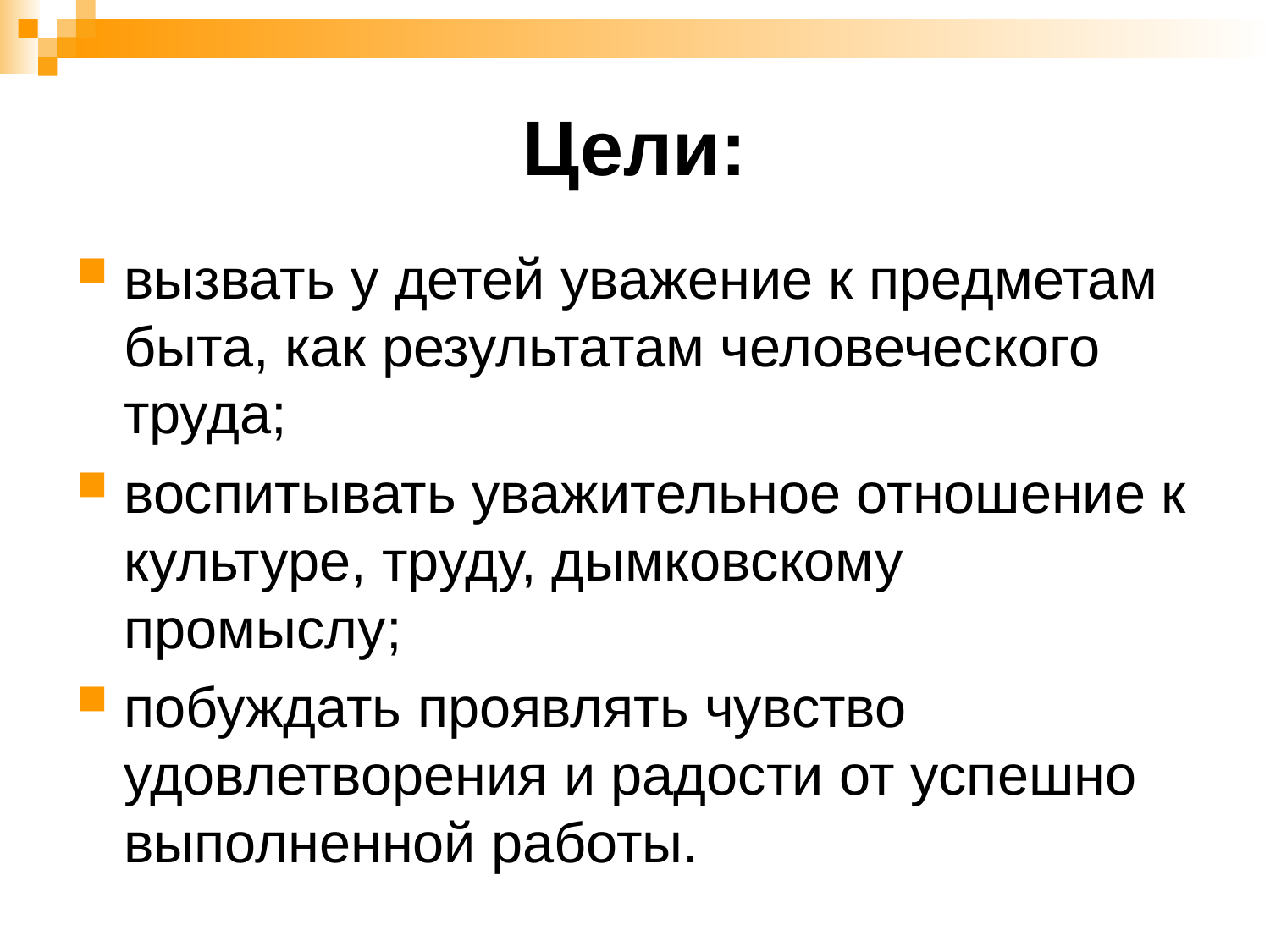

# Цели:
вызвать у детей уважение к предметам быта, как результатам человеческого труда;
воспитывать уважительное отношение к культуре, труду, дымковскому промыслу;
побуждать проявлять чувство удовлетворения и радости от успешно выполненной работы.